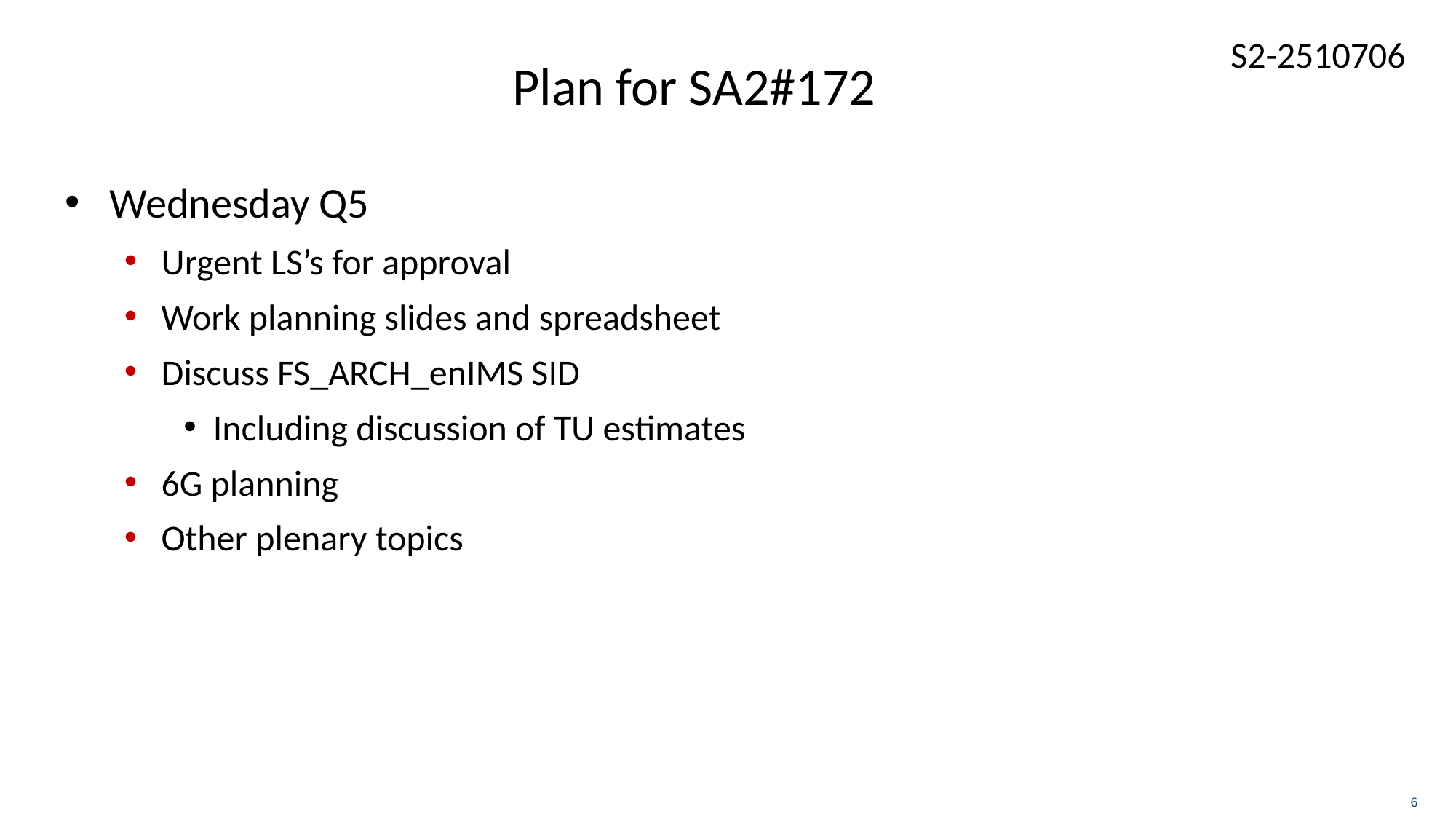

# Plan for SA2#172
Wednesday Q5
Urgent LS’s for approval
Work planning slides and spreadsheet
Discuss FS_ARCH_enIMS SID
Including discussion of TU estimates
6G planning
Other plenary topics